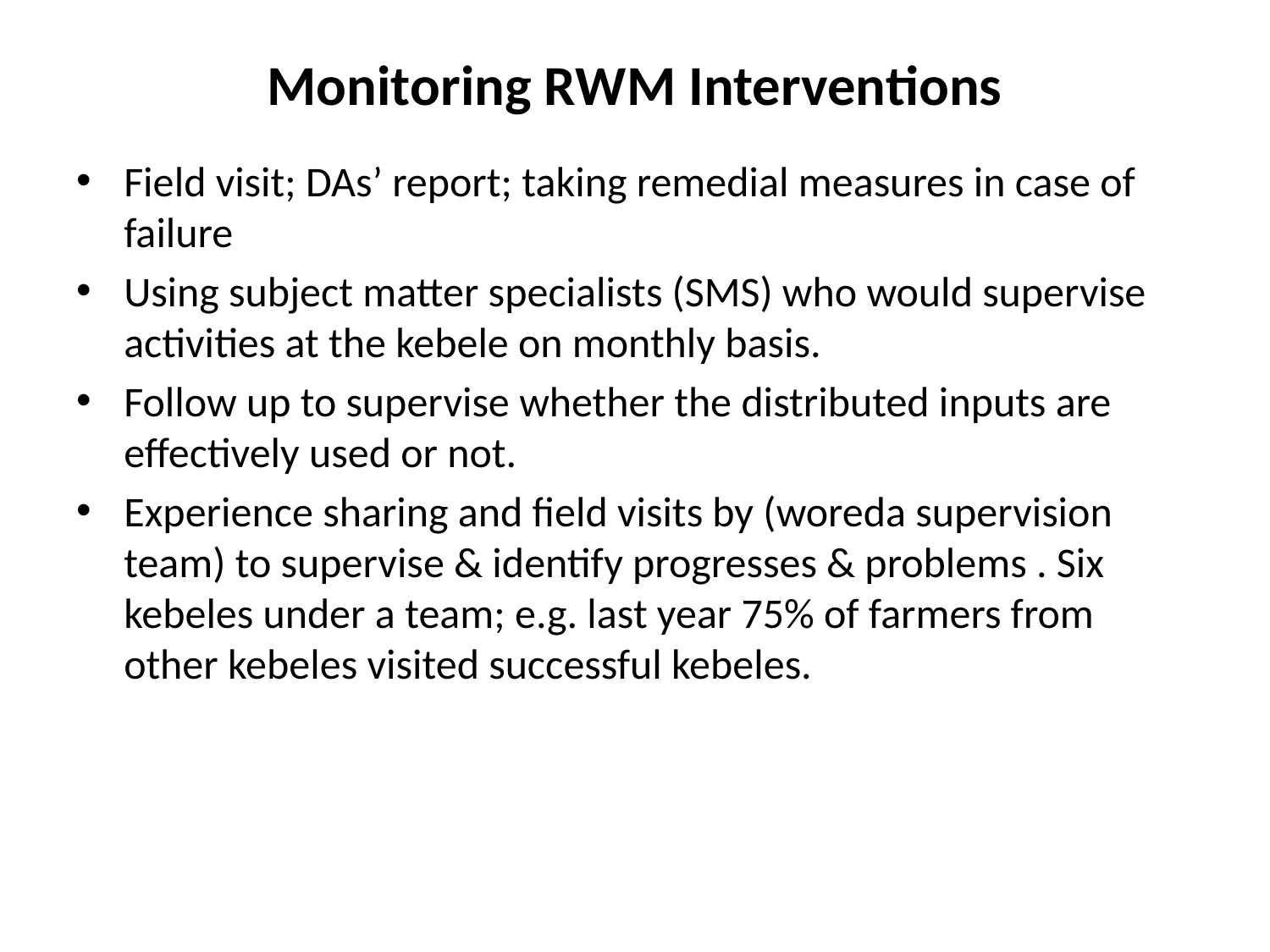

# Monitoring RWM Interventions
Field visit; DAs’ report; taking remedial measures in case of failure
Using subject matter specialists (SMS) who would supervise activities at the kebele on monthly basis.
Follow up to supervise whether the distributed inputs are effectively used or not.
Experience sharing and field visits by (woreda supervision team) to supervise & identify progresses & problems . Six kebeles under a team; e.g. last year 75% of farmers from other kebeles visited successful kebeles.